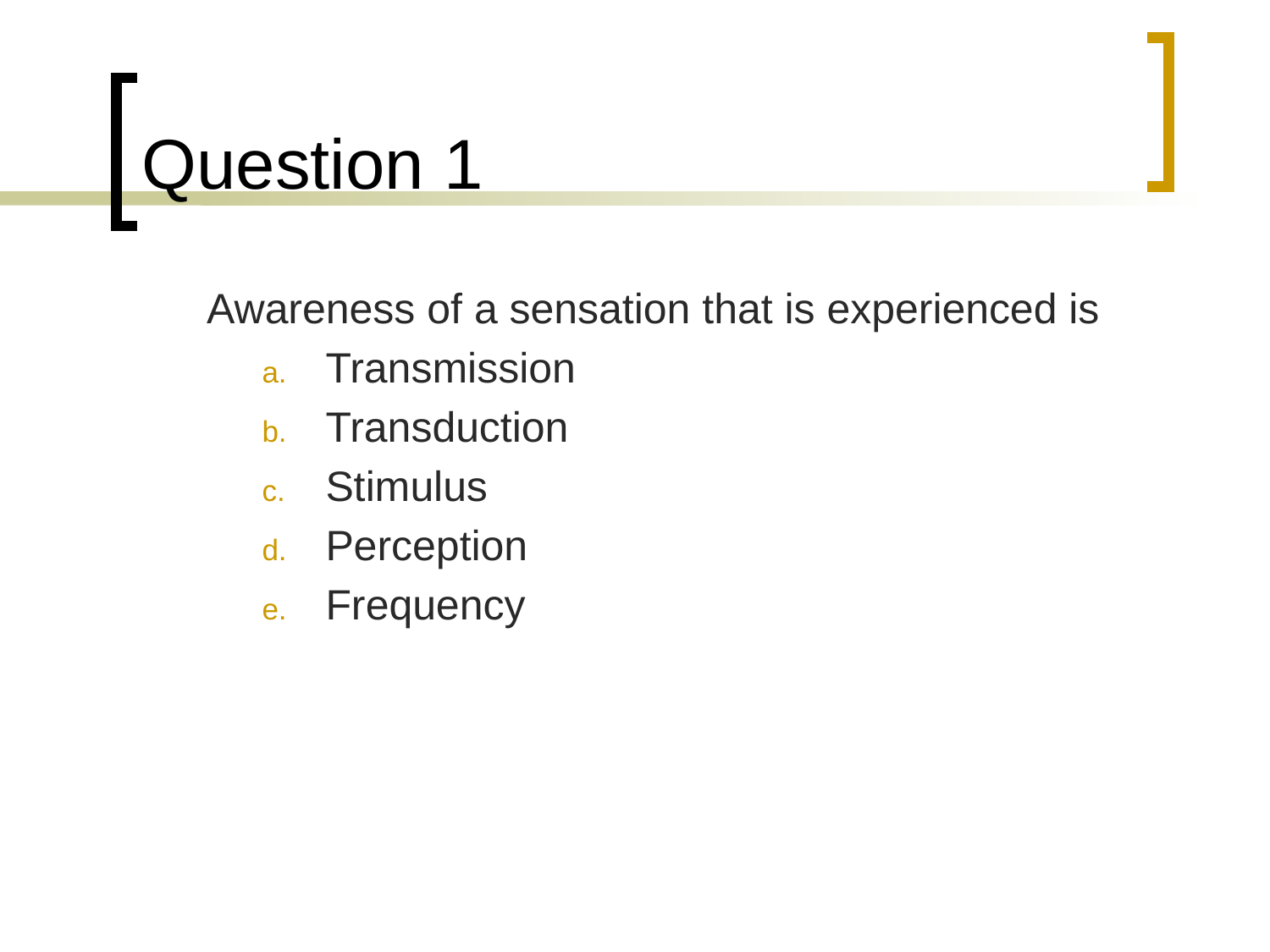

# Question 1
	Awareness of a sensation that is experienced is
Transmission
Transduction
Stimulus
Perception
Frequency